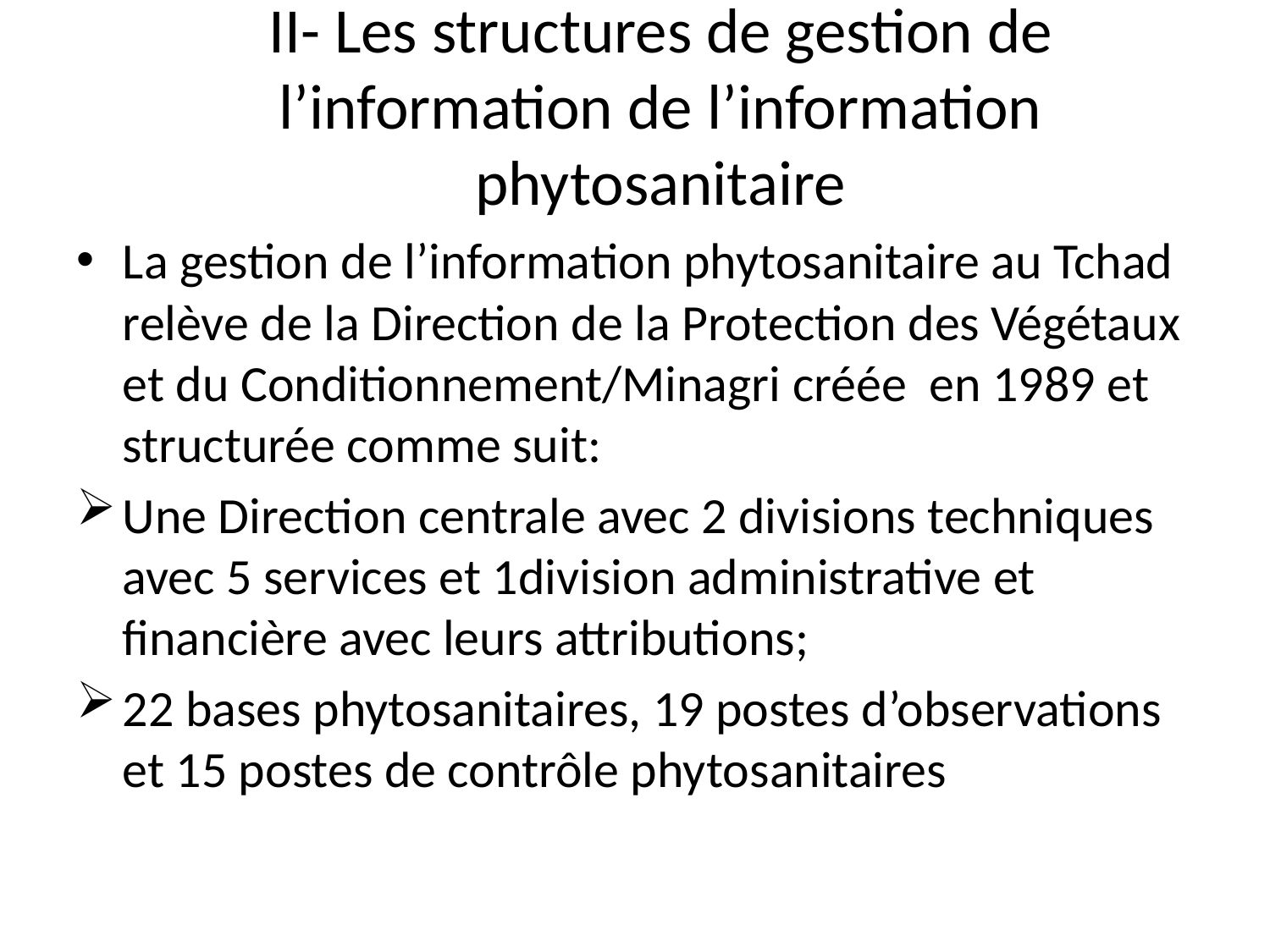

# II- Les structures de gestion de l’information de l’information phytosanitaire
La gestion de l’information phytosanitaire au Tchad relève de la Direction de la Protection des Végétaux et du Conditionnement/Minagri créée  en 1989 et structurée comme suit:
Une Direction centrale avec 2 divisions techniques avec 5 services et 1division administrative et financière avec leurs attributions;
22 bases phytosanitaires, 19 postes d’observations et 15 postes de contrôle phytosanitaires